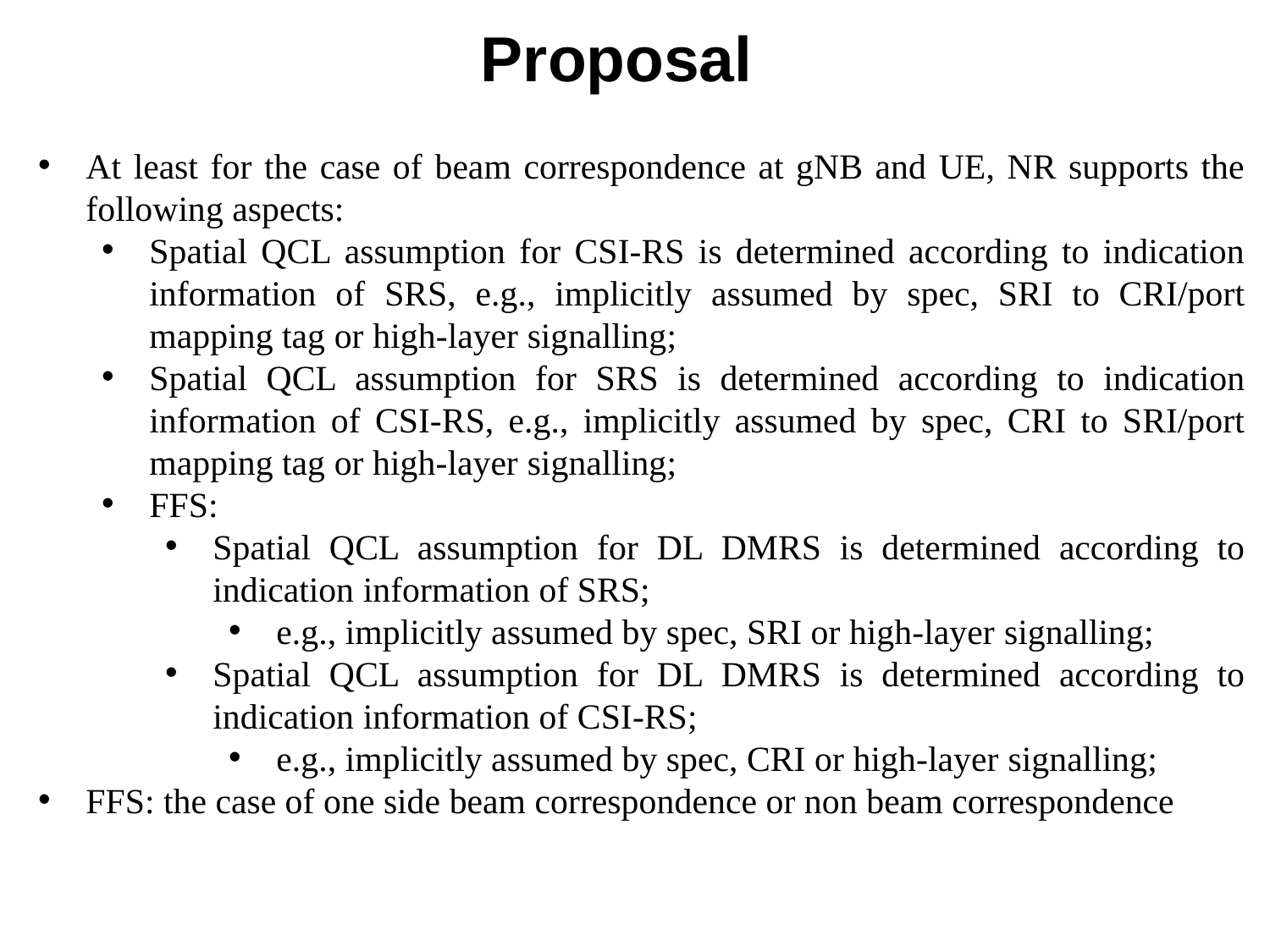

# Proposal
At least for the case of beam correspondence at gNB and UE, NR supports the following aspects:
Spatial QCL assumption for CSI-RS is determined according to indication information of SRS, e.g., implicitly assumed by spec, SRI to CRI/port mapping tag or high-layer signalling;
Spatial QCL assumption for SRS is determined according to indication information of CSI-RS, e.g., implicitly assumed by spec, CRI to SRI/port mapping tag or high-layer signalling;
FFS:
Spatial QCL assumption for DL DMRS is determined according to indication information of SRS;
e.g., implicitly assumed by spec, SRI or high-layer signalling;
Spatial QCL assumption for DL DMRS is determined according to indication information of CSI-RS;
e.g., implicitly assumed by spec, CRI or high-layer signalling;
FFS: the case of one side beam correspondence or non beam correspondence